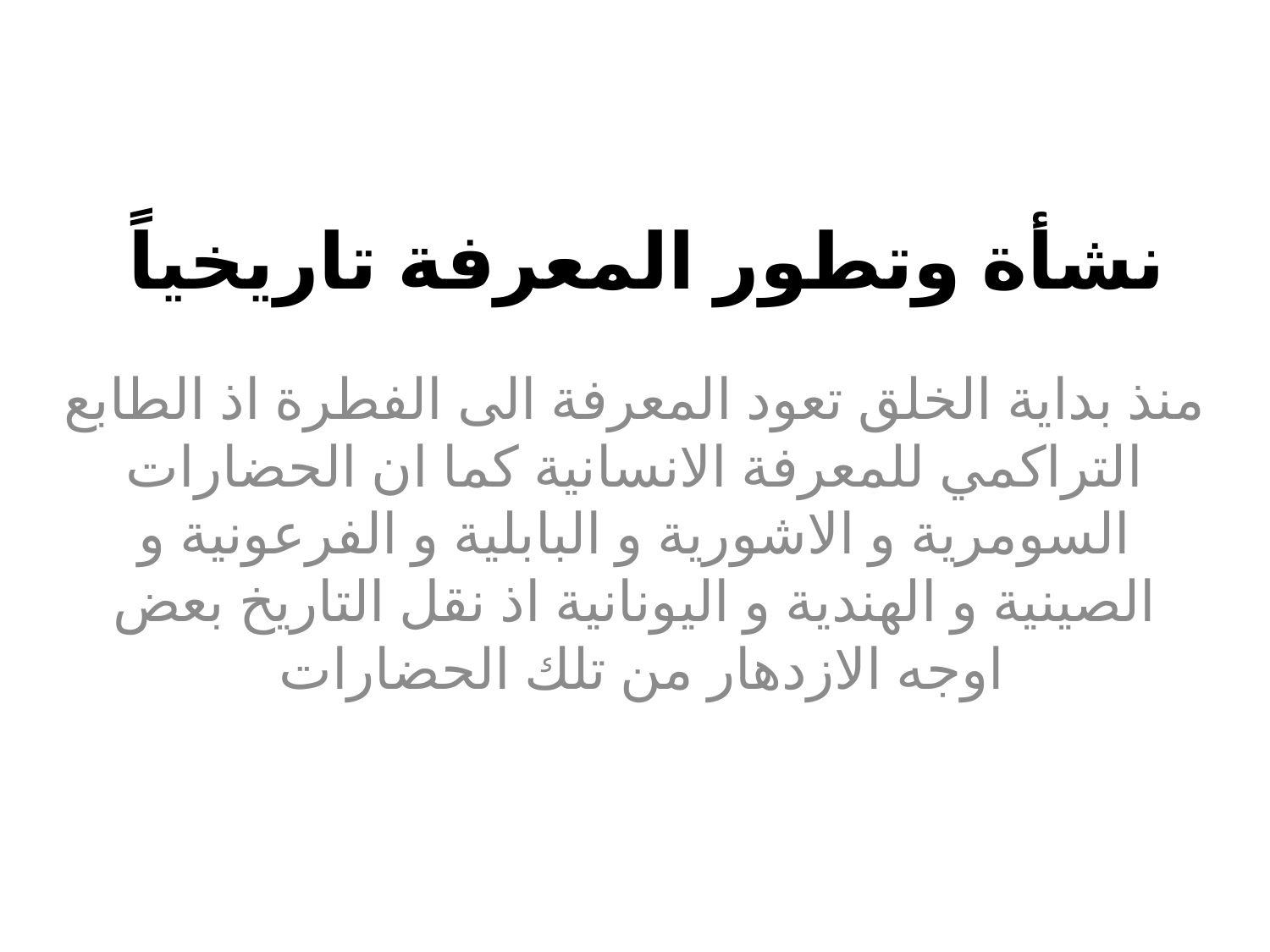

# نشأة وتطور المعرفة تاريخياً
منذ بداية الخلق تعود المعرفة الى الفطرة اذ الطابع التراكمي للمعرفة الانسانية كما ان الحضارات السومرية و الاشورية و البابلية و الفرعونية و الصينية و الهندية و اليونانية اذ نقل التاريخ بعض اوجه الازدهار من تلك الحضارات